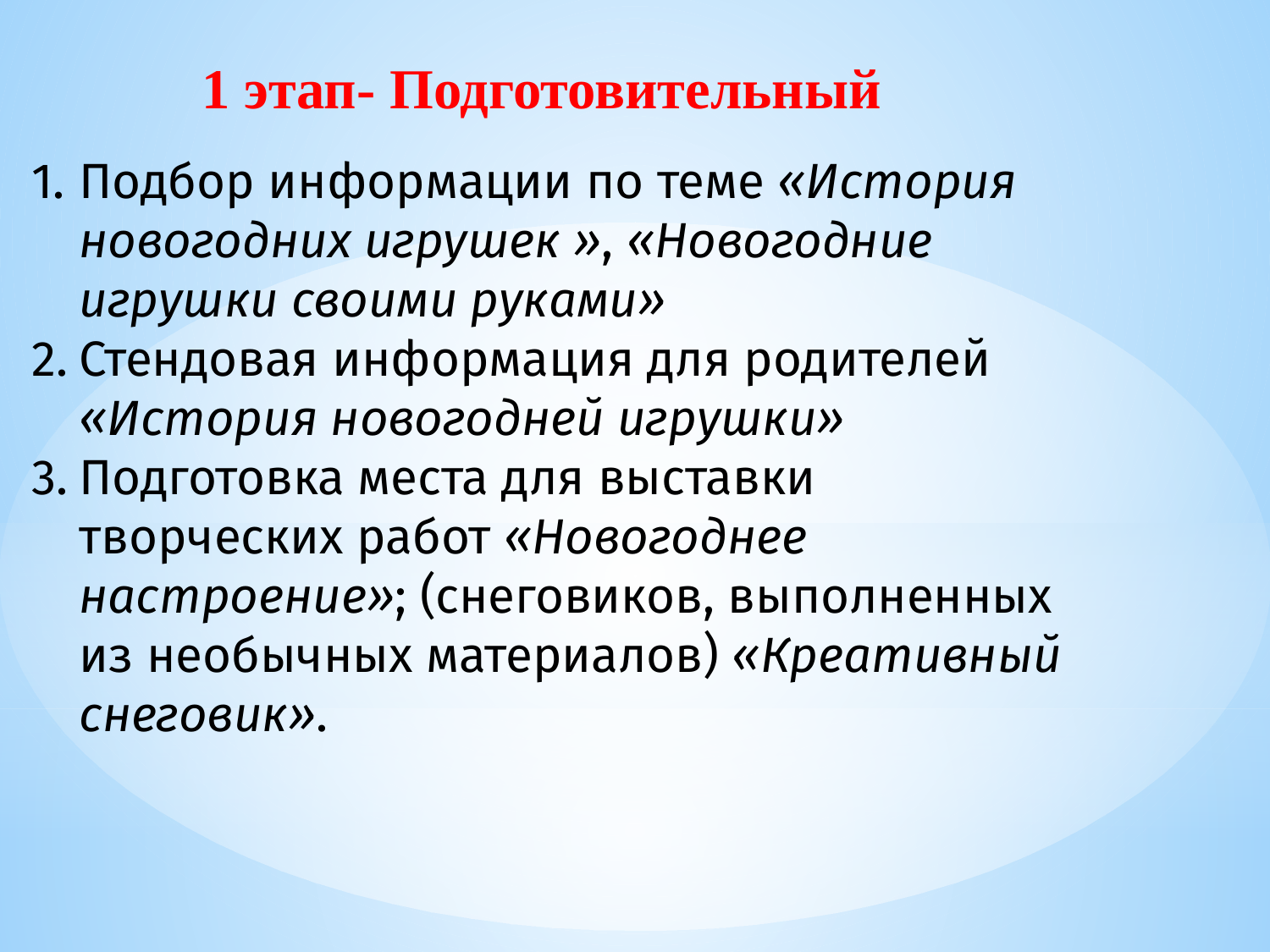

1 этап- Подготовительный
Подбор информации по теме «История новогодних игрушек », «Новогодние игрушки своими руками»
Стендовая информация для родителей «История новогодней игрушки»
Подготовка места для выставки творческих работ «Новогоднее настроение»; (снеговиков, выполненных из необычных материалов) «Креативный снеговик».